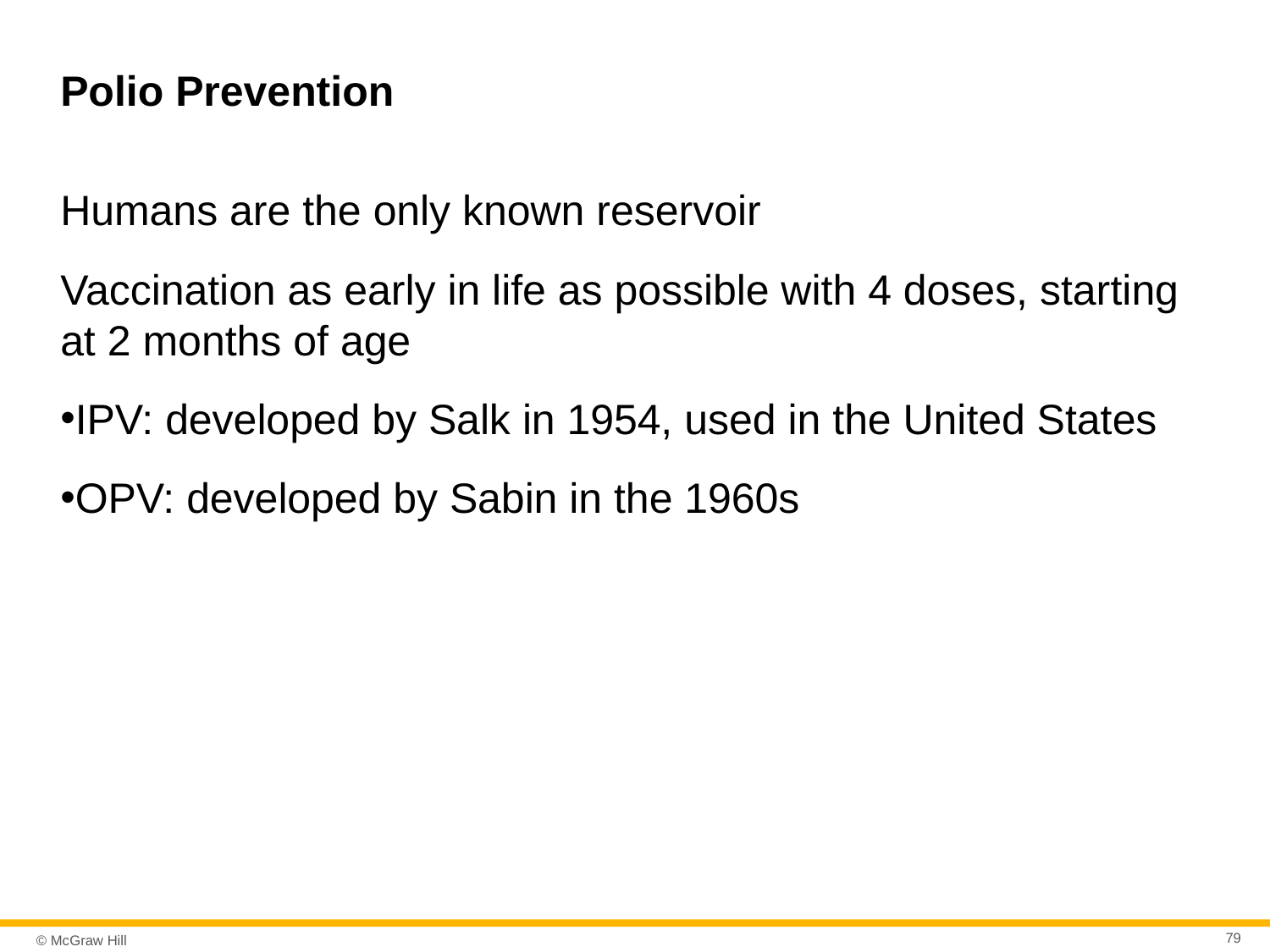

# Polio Prevention
Humans are the only known reservoir
Vaccination as early in life as possible with 4 doses, starting at 2 months of age
IPV: developed by Salk in 1954, used in the United States
OPV: developed by Sabin in the 1960s